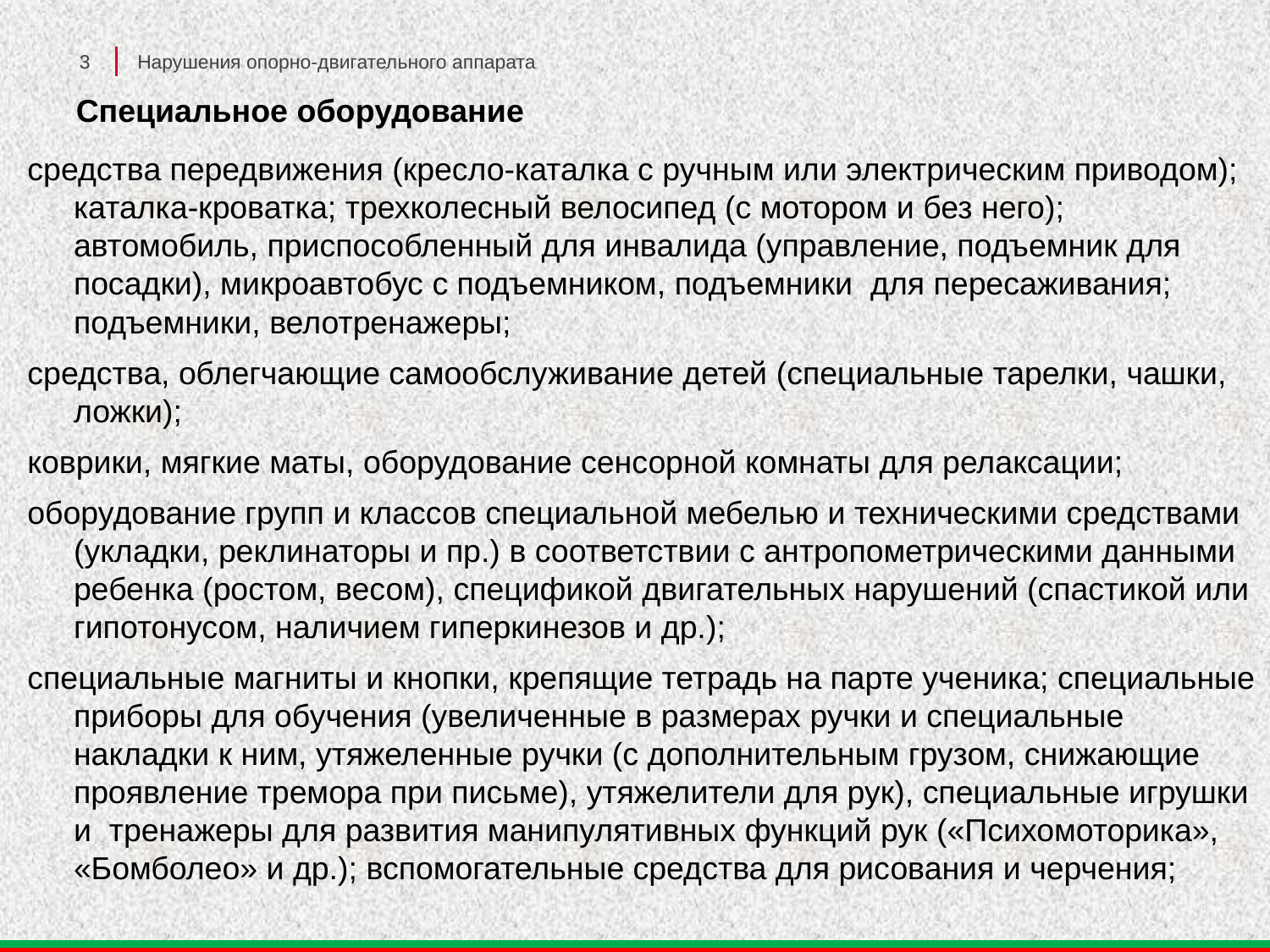

3
Нарушения опорно-двигательного аппарата
# Специальное оборудование
средства передвижения (кресло-каталка с ручным или электрическим приводом); каталка-кроватка; трехколесный велосипед (с мотором и без него); автомобиль, приспособленный для инвалида (управление, подъемник для посадки), микроавтобус с подъемником, подъемники  для пересаживания; подъемники, велотренажеры;
средства, облегчающие самообслуживание детей (специальные тарелки, чашки, ложки);
коврики, мягкие маты, оборудование сенсорной комнаты для релаксации;
оборудование групп и классов специальной мебелью и техническими средствами (укладки, реклинаторы и пр.) в соответствии с антропометрическими данными ребенка (ростом, весом), спецификой двигательных нарушений (спастикой или гипотонусом, наличием гиперкинезов и др.);
специальные магниты и кнопки, крепящие тетрадь на парте ученика; специальные приборы для обучения (увеличенные в размерах ручки и специальные накладки к ним, утяжеленные ручки (с дополнительным грузом, снижающие проявление тремора при письме), утяжелители для рук), специальные игрушки и  тренажеры для развития манипулятивных функций рук («Психомоторика», «Бомболео» и др.); вспомогательные средства для рисования и черчения;